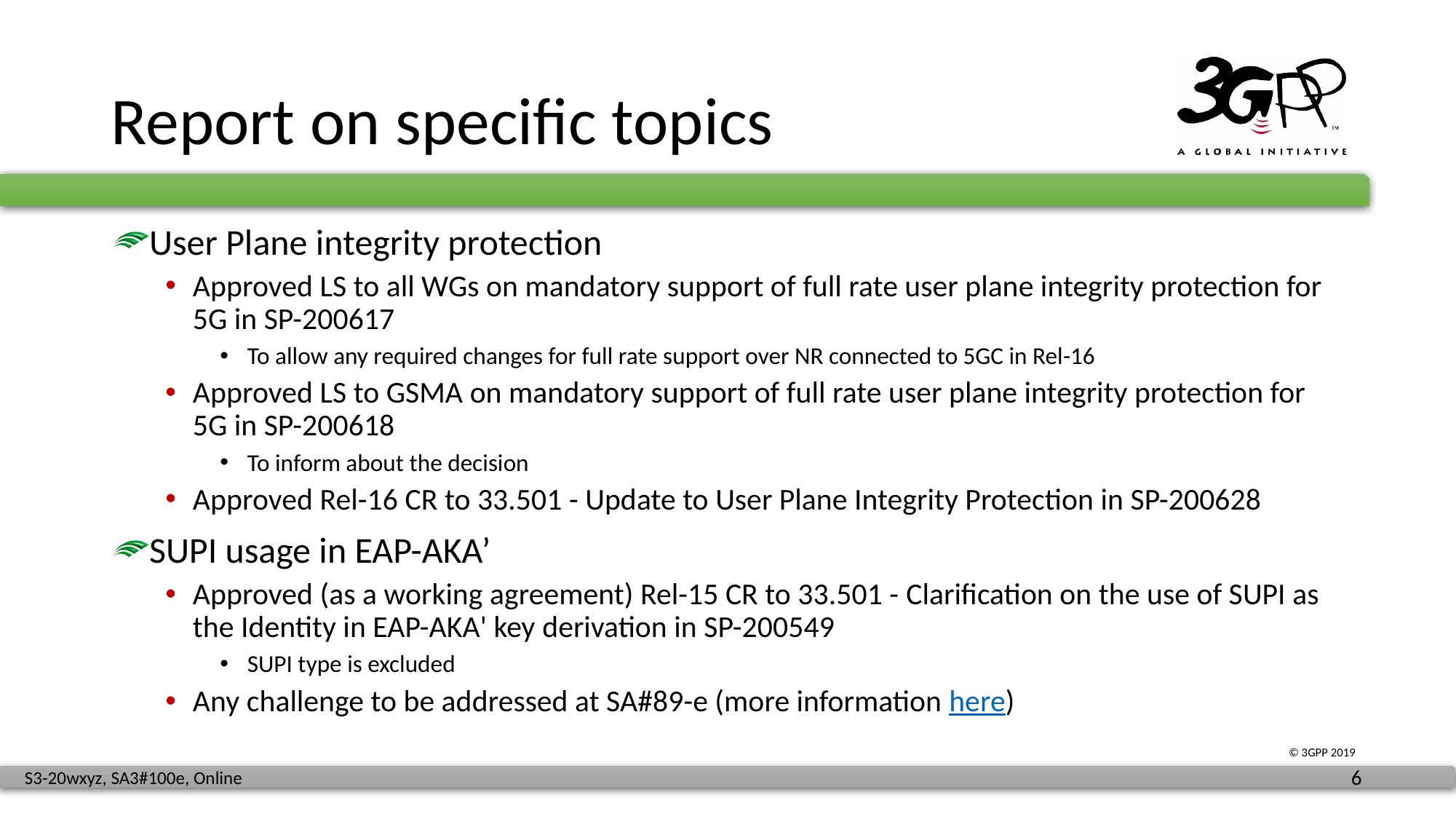

# Report on specific topics
User Plane integrity protection
Approved LS to all WGs on mandatory support of full rate user plane integrity protection for 5G in SP-200617
To allow any required changes for full rate support over NR connected to 5GC in Rel-16
Approved LS to GSMA on mandatory support of full rate user plane integrity protection for 5G in SP-200618
To inform about the decision
Approved Rel-16 CR to 33.501 - Update to User Plane Integrity Protection in SP-200628
SUPI usage in EAP-AKA’
Approved (as a working agreement) Rel-15 CR to 33.501 - Clarification on the use of SUPI as the Identity in EAP-AKA' key derivation in SP-200549
SUPI type is excluded
Any challenge to be addressed at SA#89-e (more information here)